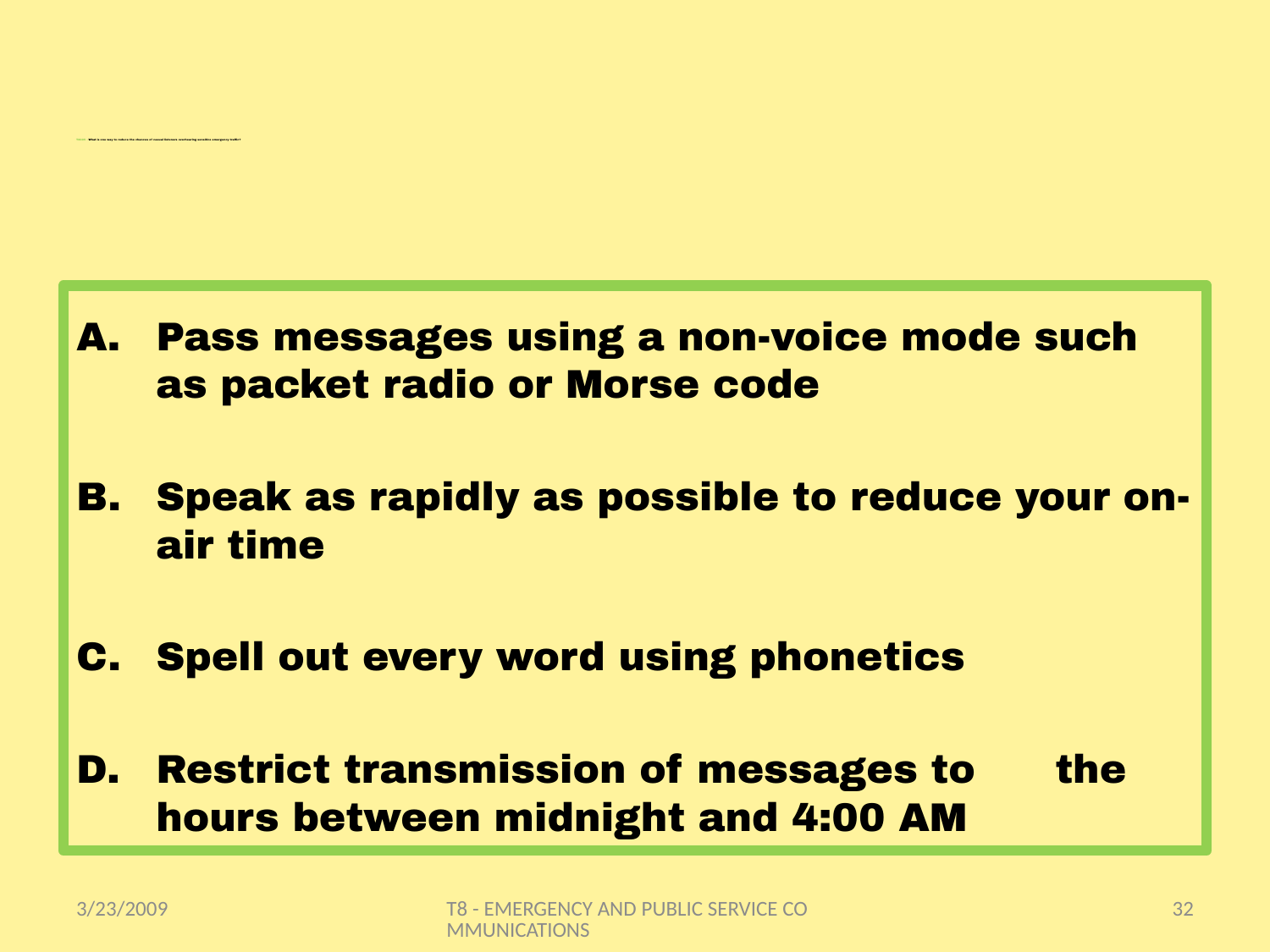

# T8C05 - What is one way to reduce the chances of casual listeners overhearing sensitive emergency traffic?

Pass messages using a non-voice mode such as packet radio or Morse code

Speak as rapidly as possible to reduce your on-air time

Spell out every word using phonetics

Restrict transmission of messages to      the hours between midnight and 4:00 AM

3/23/2009
T8 - EMERGENCY AND PUBLIC SERVICE COMMUNICATIONS
32